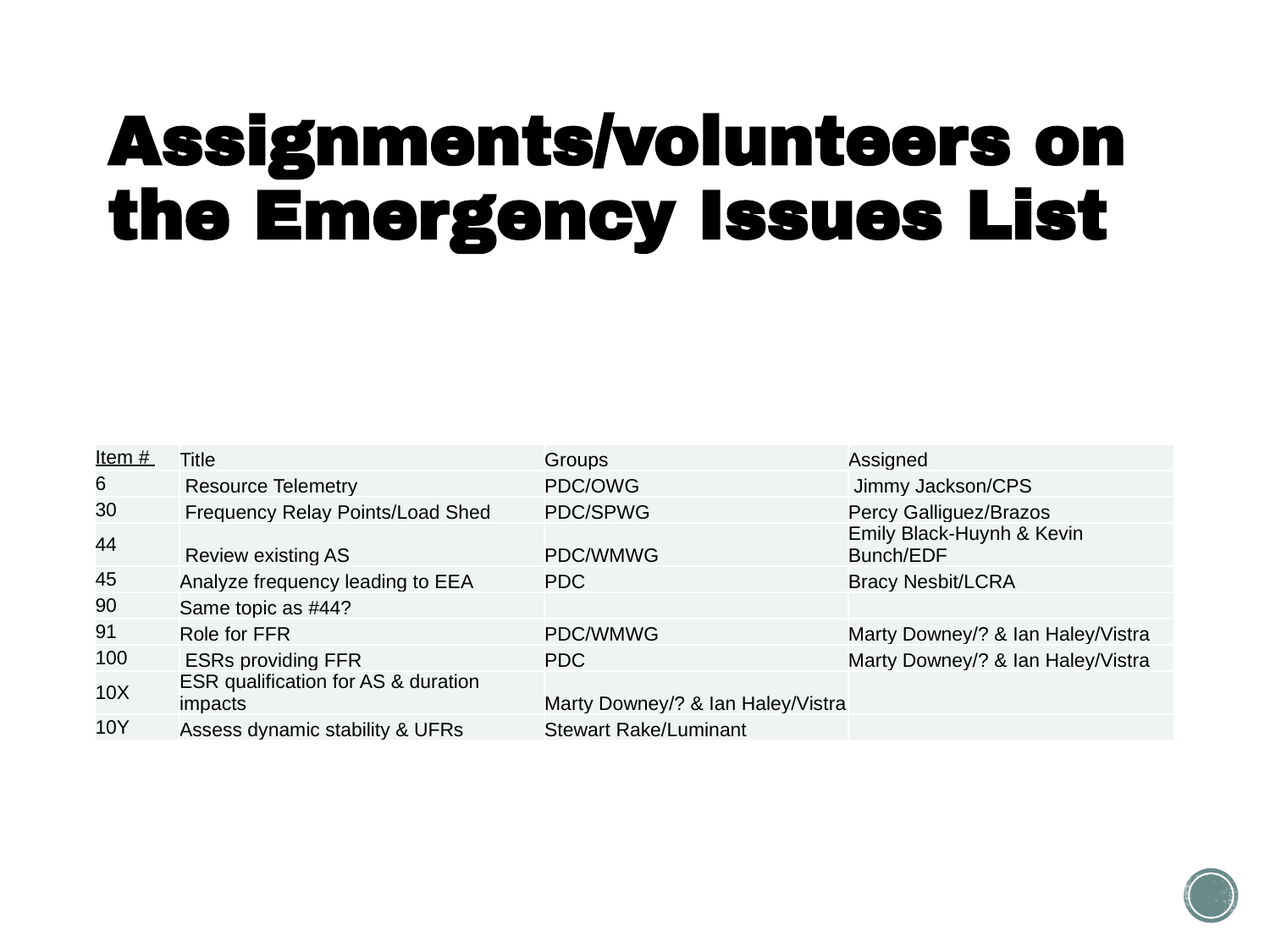

# Assignments/volunteers on the Emergency Issues List
| Item # | Title | Groups | Assigned |
| --- | --- | --- | --- |
| 6 | Resource Telemetry | PDC/OWG | Jimmy Jackson/CPS |
| 30 | Frequency Relay Points/Load Shed | PDC/SPWG | Percy Galliguez/Brazos |
| 44 | Review existing AS | PDC/WMWG | Emily Black-Huynh & Kevin Bunch/EDF |
| 45 | Analyze frequency leading to EEA | PDC | Bracy Nesbit/LCRA |
| 90 | Same topic as #44? |  |  |
| 91 | Role for FFR | PDC/WMWG | Marty Downey/? & Ian Haley/Vistra |
| 100 | ESRs providing FFR | PDC | Marty Downey/? & Ian Haley/Vistra |
| 10X | ESR qualification for AS & duration impacts | Marty Downey/? & Ian Haley/Vistra |  |
| 10Y | Assess dynamic stability & UFRs | Stewart Rake/Luminant |  |